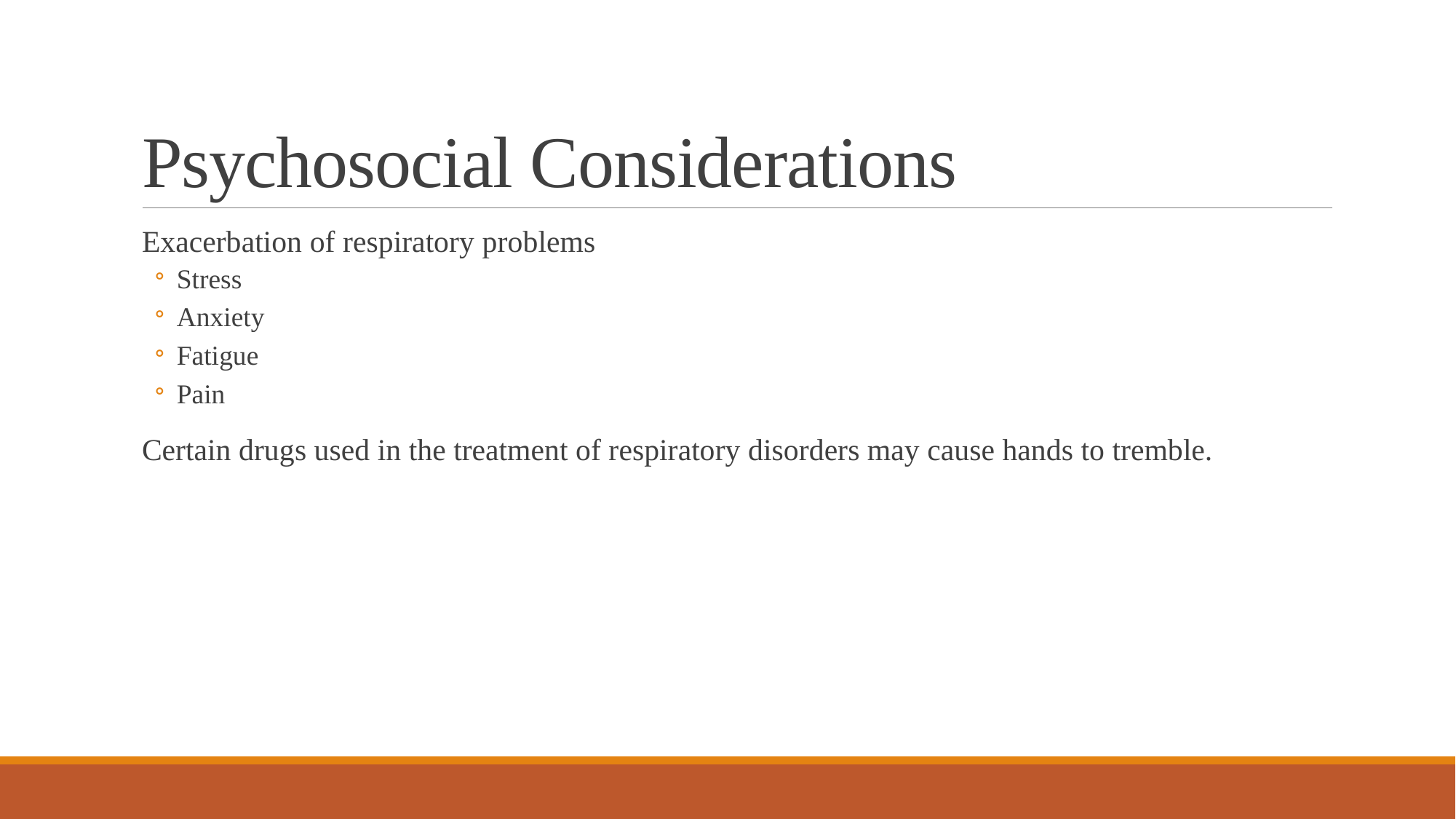

# Psychosocial Considerations
Exacerbation of respiratory problems
Stress
Anxiety
Fatigue
Pain
Certain drugs used in the treatment of respiratory disorders may cause hands to tremble.